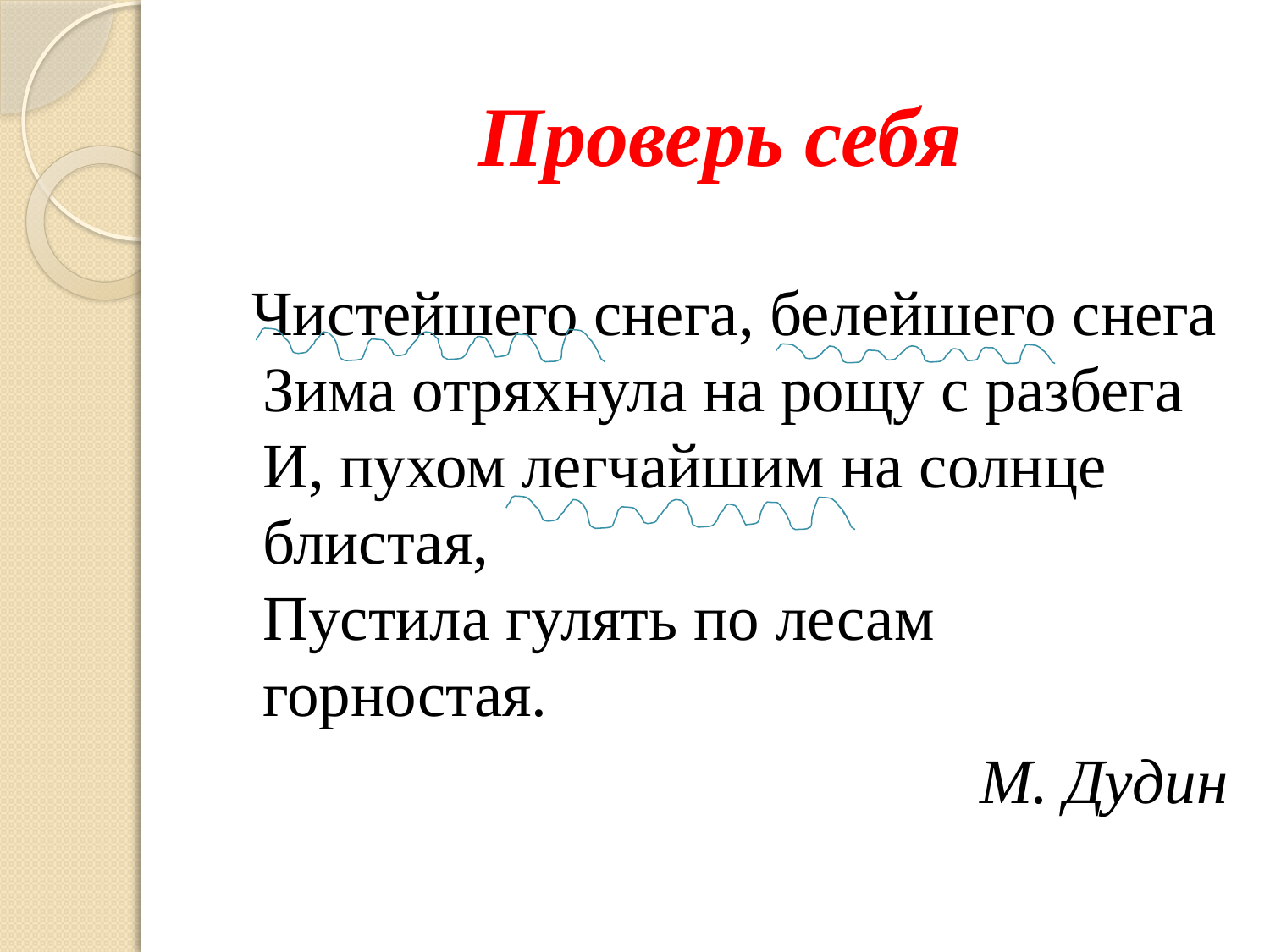

# Проверь себя
  Чистейшего снега, белейшего снега
Зима отряхнула на рощу с разбега
И, пухом легчайшим на солнце блистая,
Пустила гулять по лесам горностая.
М. Дудин